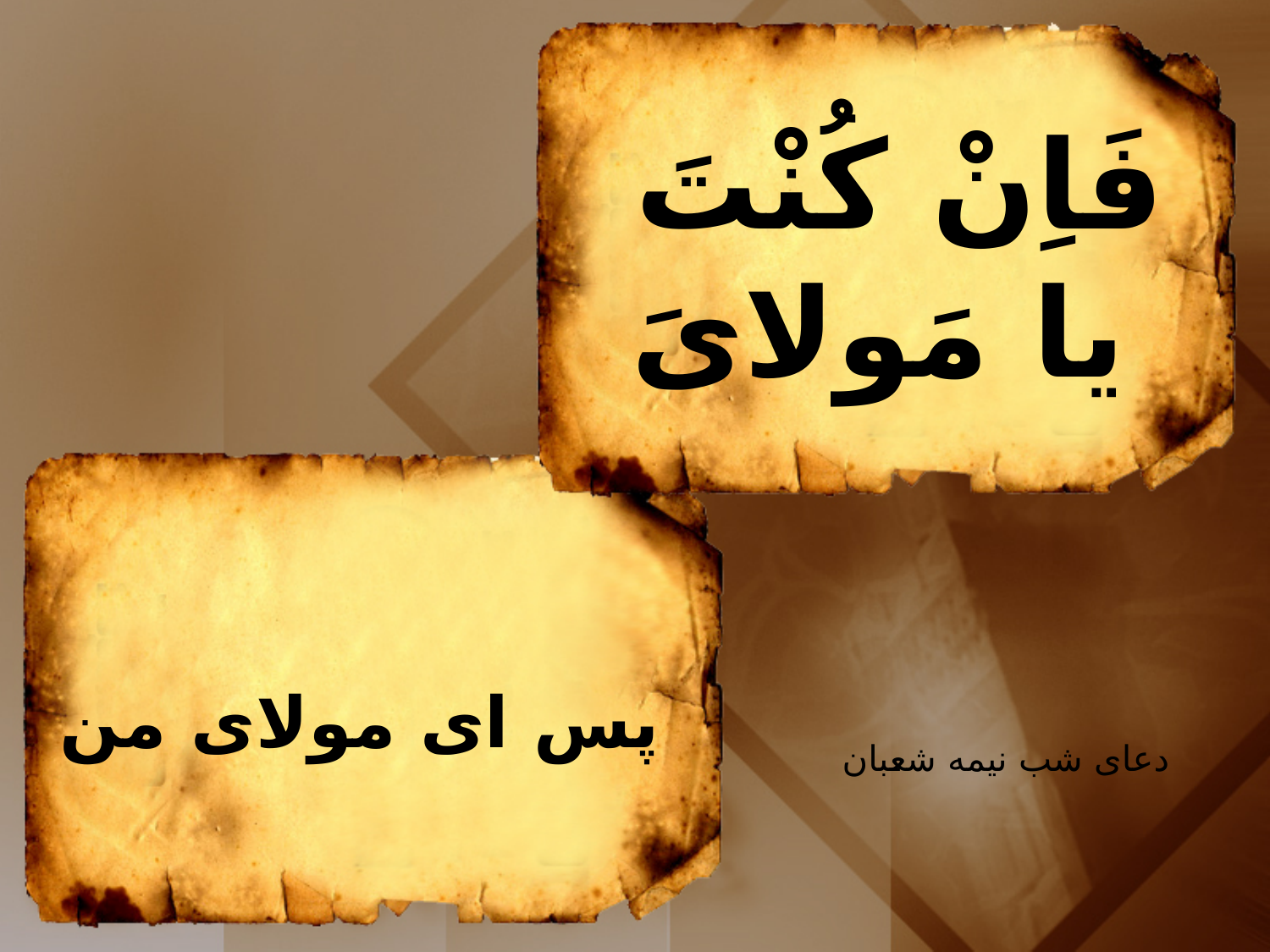

فَاِنْ كُنْتَ
يا مَولاىَ
پس اى مولاى من